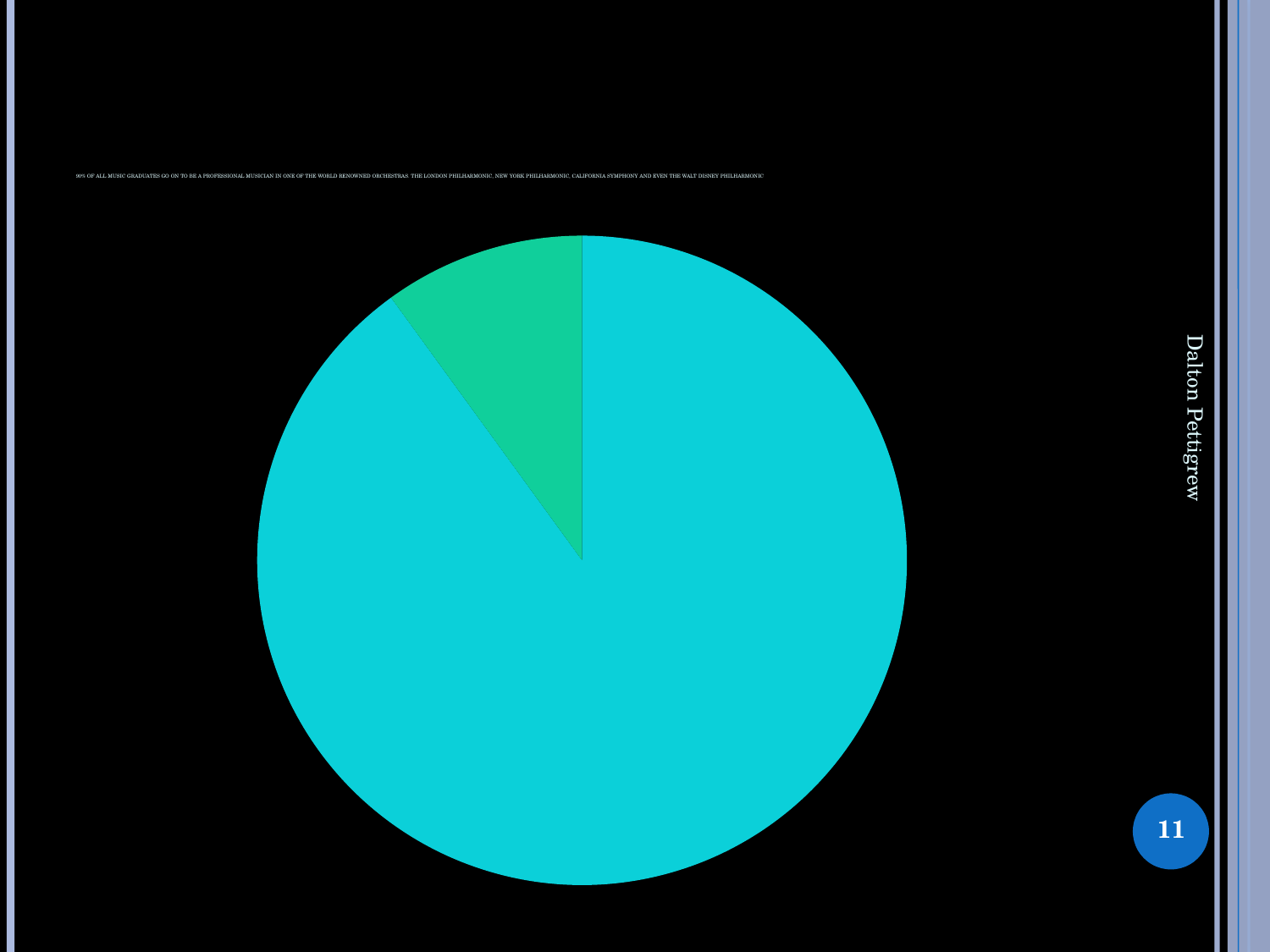

# 90% of all Music Graduates go on to be a Professional Musician in one of the world Renowned Orchestras. The London Philharmonic, New York Philharmonic, California Symphony and even the Walt Disney Philharmonic

### Chart

| Category | Sales |
|---|---|
|  | None |
|  | None |
|  | 9.0 |
| 4th Qtr | 1.0 |
Dalton Pettigrew
11